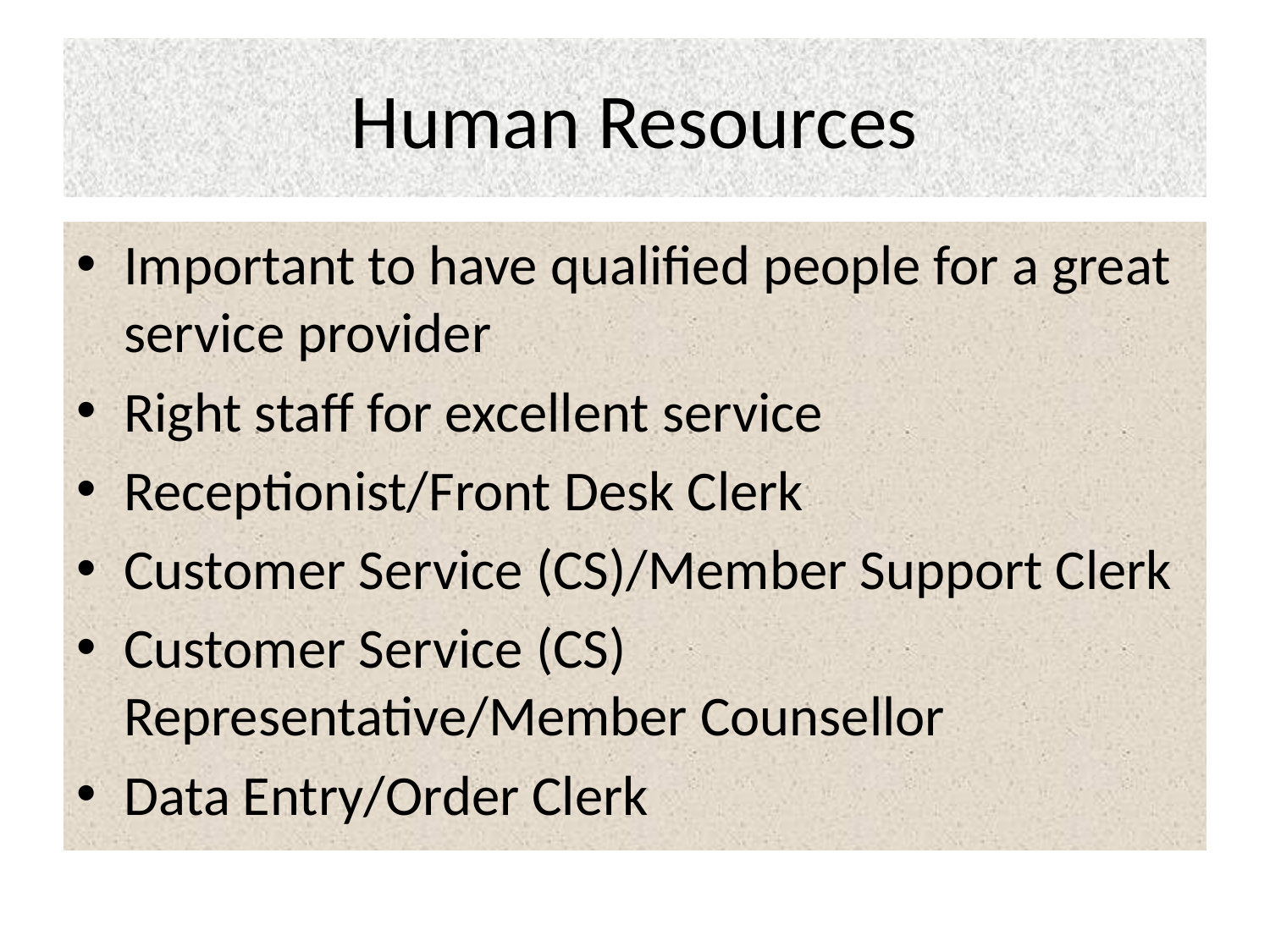

# Human Resources
Important to have qualified people for a great service provider
Right staff for excellent service
Receptionist/Front Desk Clerk
Customer Service (CS)/Member Support Clerk
Customer Service (CS) Representative/Member Counsellor
Data Entry/Order Clerk